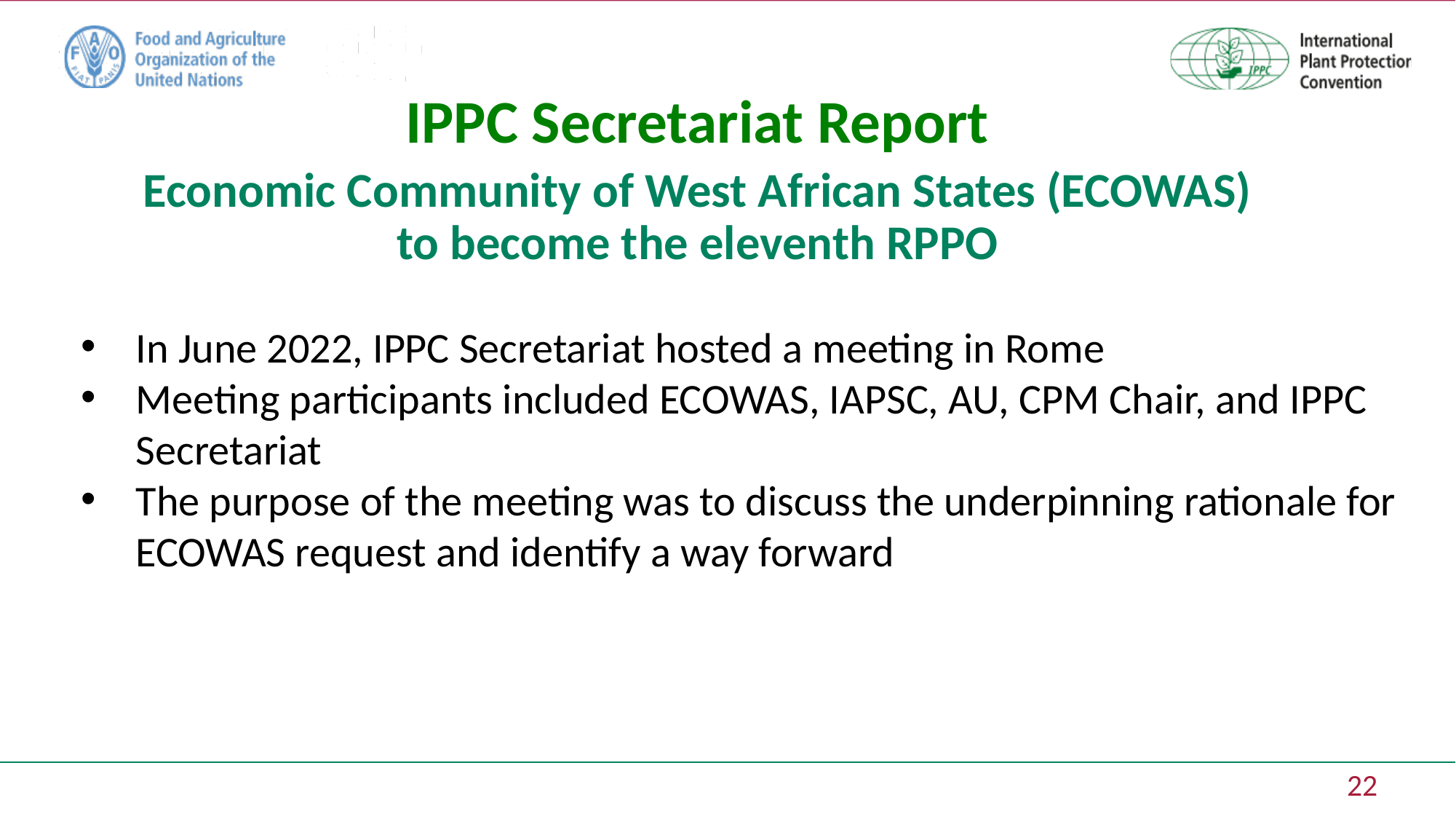

IPPC Secretariat Report
# Economic Community of West African States (ECOWAS) to become the eleventh RPPO

In June 2022, IPPC Secretariat hosted a meeting in Rome
Meeting participants included ECOWAS, IAPSC, AU, CPM Chair, and IPPC Secretariat
The purpose of the meeting was to discuss the underpinning rationale for ECOWAS request and identify a way forward